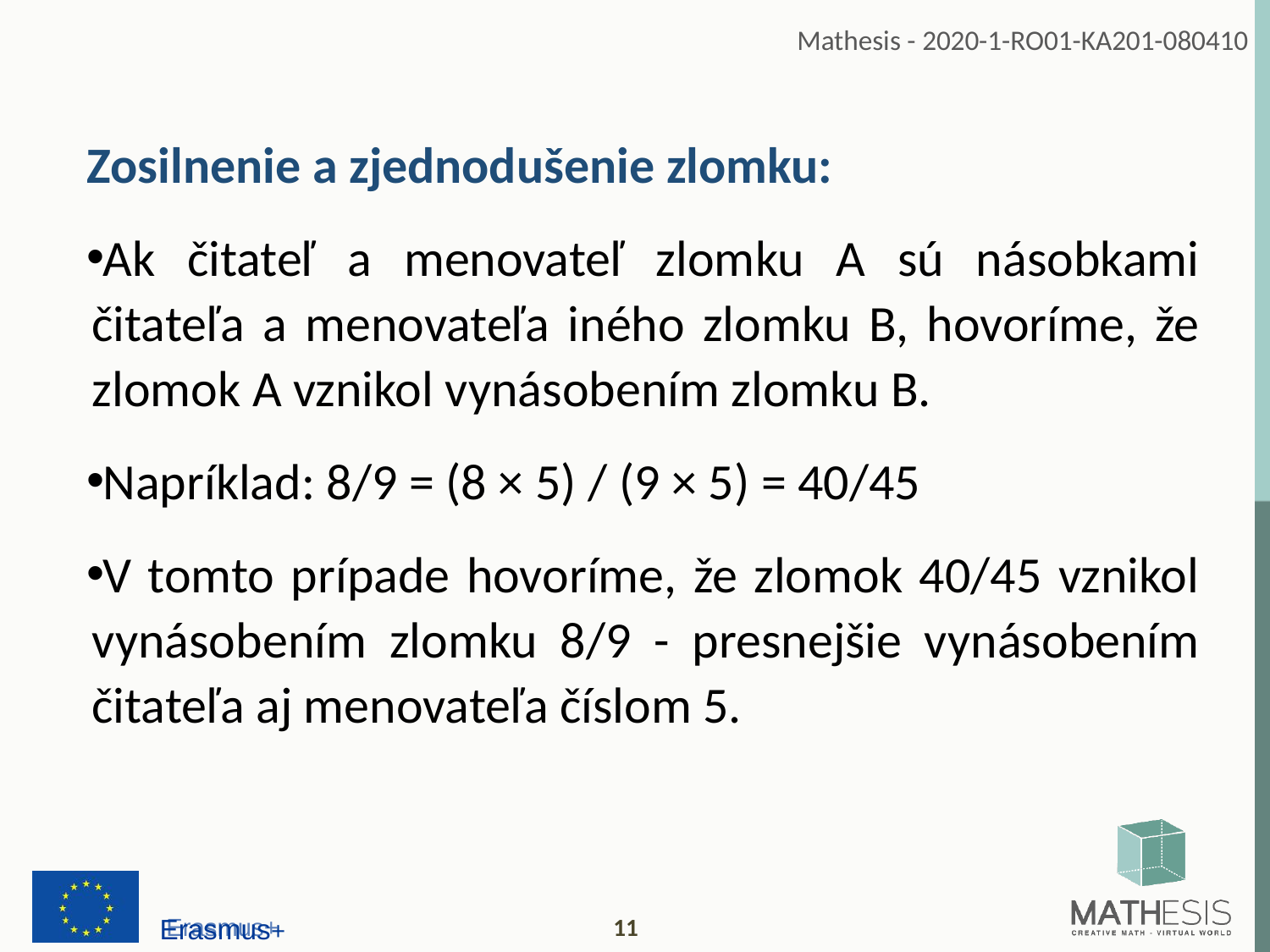

Zosilnenie a zjednodušenie zlomku:
Ak čitateľ a menovateľ zlomku A sú násobkami čitateľa a menovateľa iného zlomku B, hovoríme, že zlomok A vznikol vynásobením zlomku B.
Napríklad: 8/9 = (8 × 5) / (9 × 5) = 40/45
V tomto prípade hovoríme, že zlomok 40/45 vznikol vynásobením zlomku 8/9 - presnejšie vynásobením čitateľa aj menovateľa číslom 5.